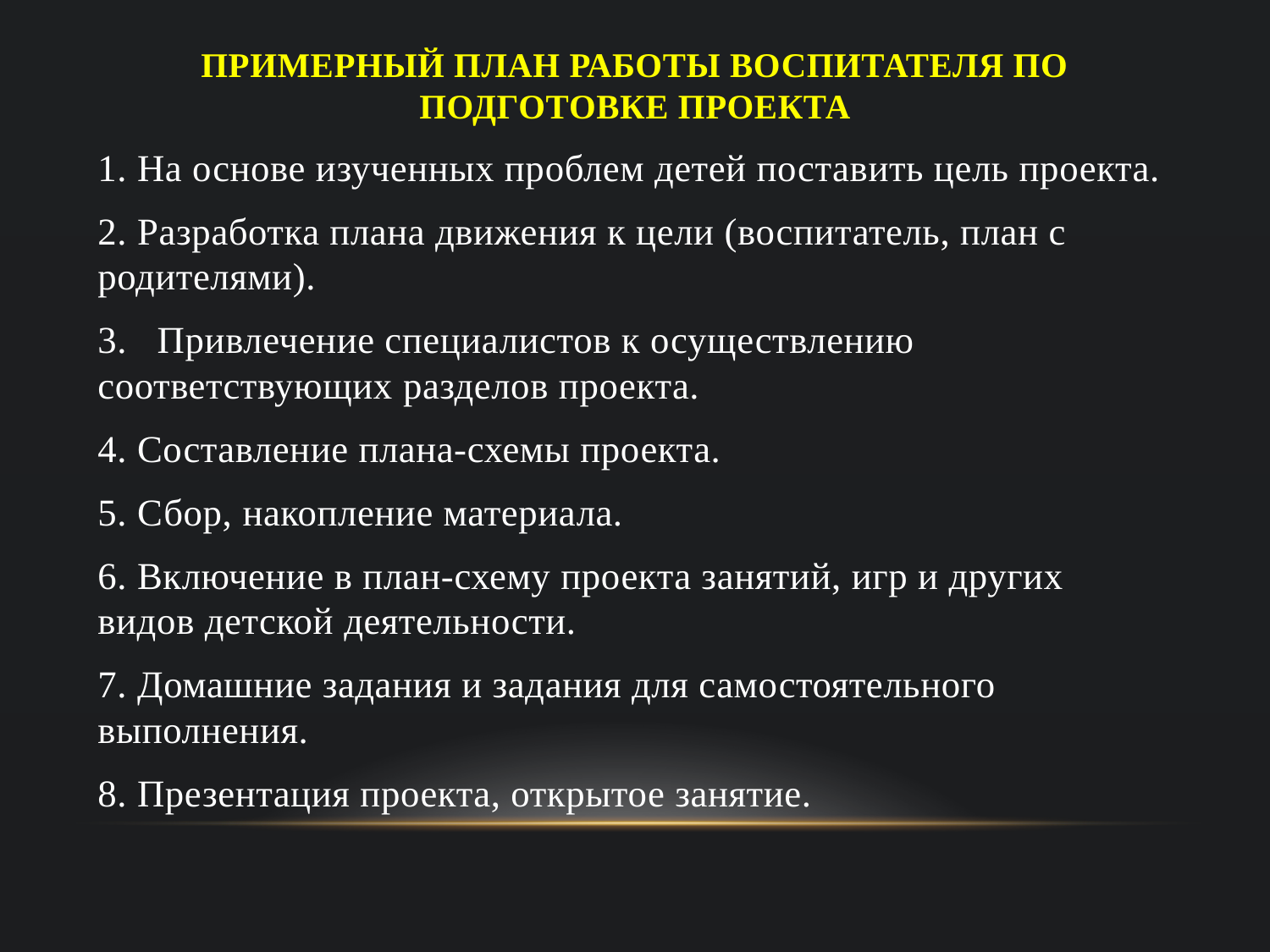

ПРИМЕРНЫЙ ПЛАН РАБОТЫ ВОСПИТАТЕЛЯ ПО ПОДГОТОВКЕ ПРОЕКТА
1. На основе изученных проблем детей поставить цель проекта.
2. Разработка плана движения к цели (воспитатель, план с родителями).
3.   Привлечение специалистов к осуществлению соответствующих разделов проекта.
4. Составление плана-схемы проекта.
5. Сбор, накопление материала.
6. Включение в план-схему проекта занятий, игр и других видов детской деятельности.
7. Домашние задания и задания для самостоятельного выполнения.
8. Презентация проекта, открытое занятие.